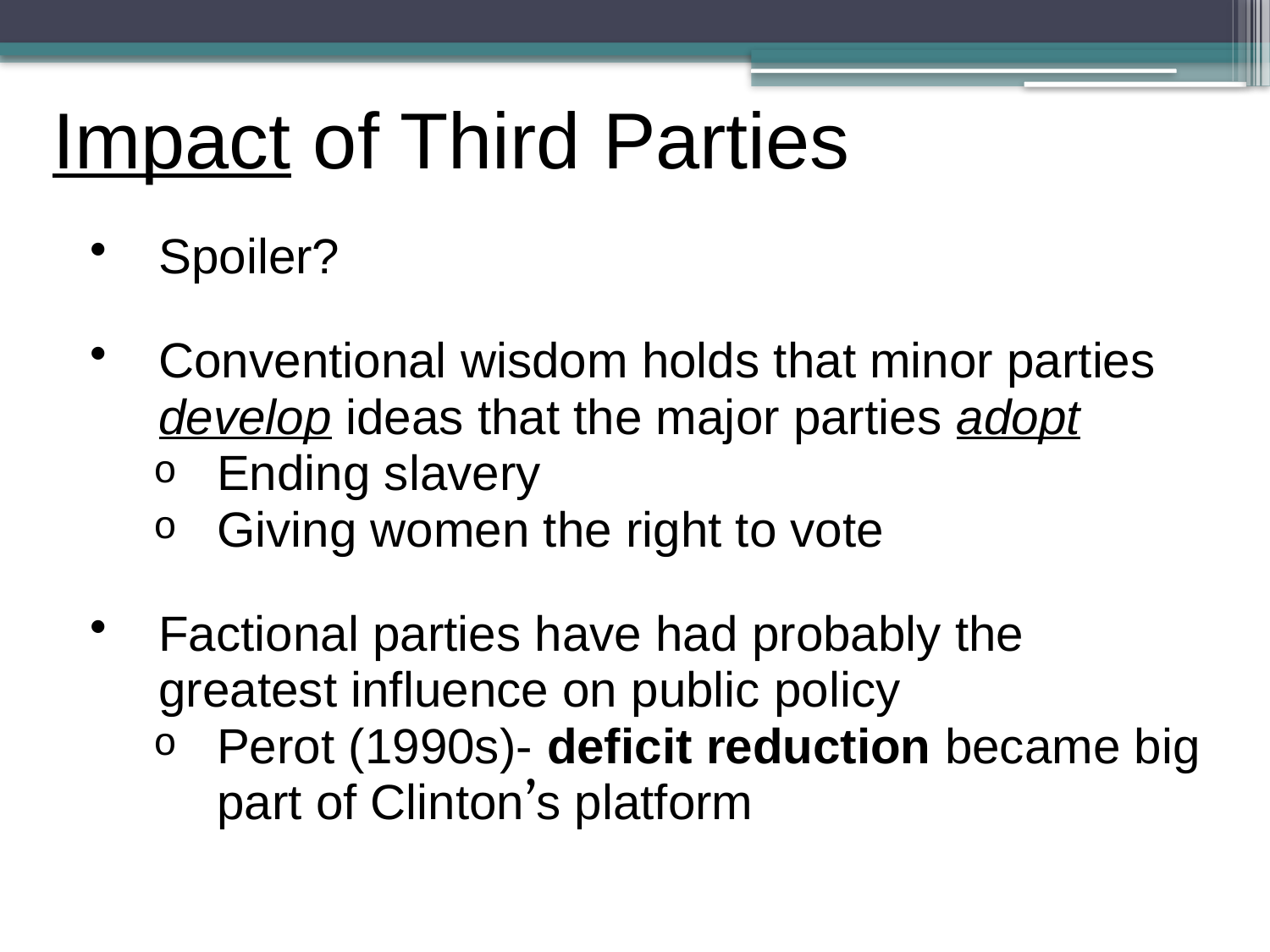

# Impact of Third Parties
Spoiler?

Conventional wisdom holds that minor parties develop ideas that the major parties adopt
Ending slavery
Giving women the right to vote

Factional parties have had probably the greatest influence on public policy
Perot (1990s)- deficit reduction became big part of Clinton’s platform